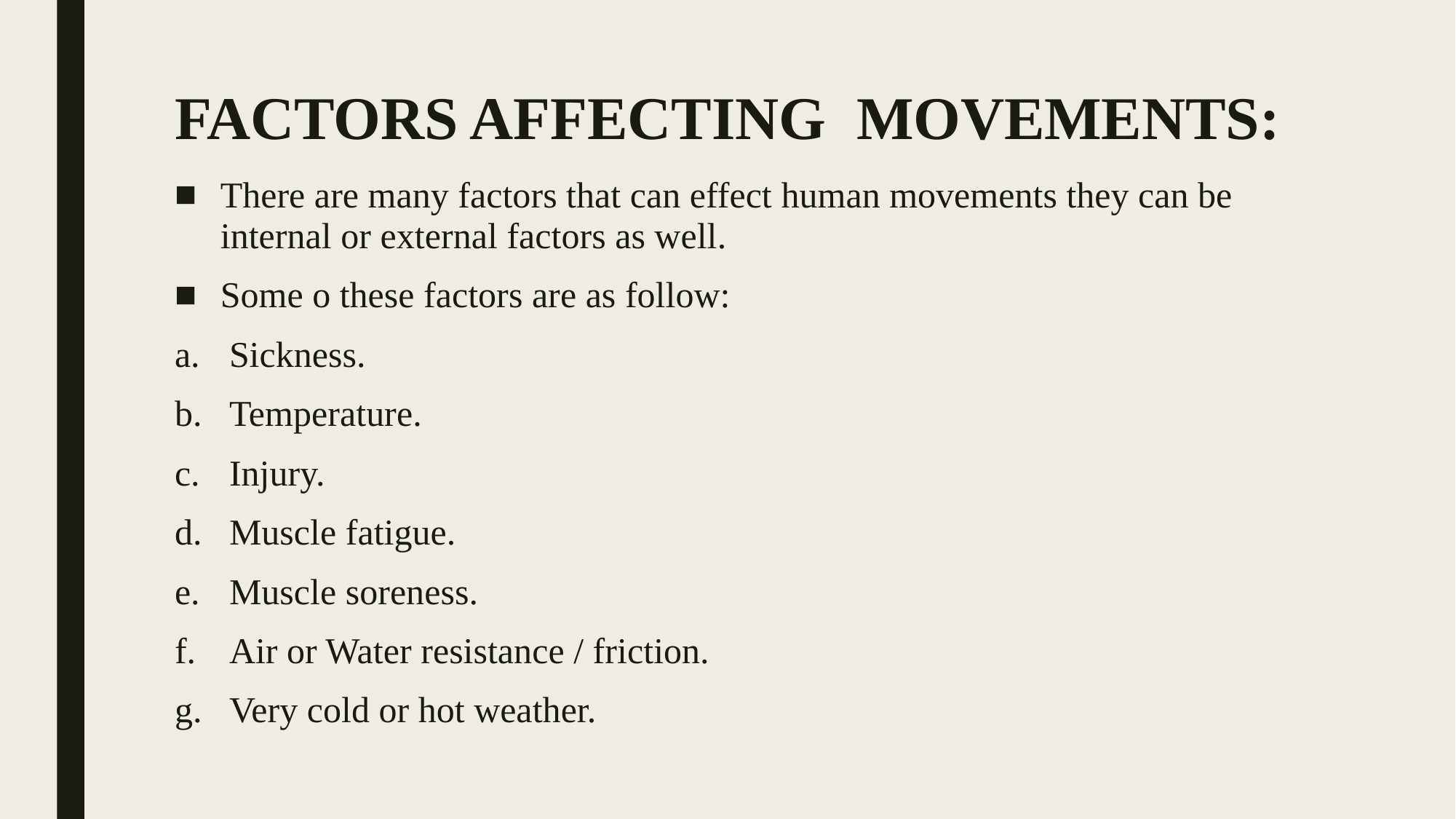

# FACTORS AFFECTING  MOVEMENTS:
There are many factors that can effect human movements they can be internal or external factors as well.
Some o these factors are as follow:
Sickness.
Temperature.
Injury.
Muscle fatigue.
Muscle soreness.
Air or Water resistance / friction.
Very cold or hot weather.